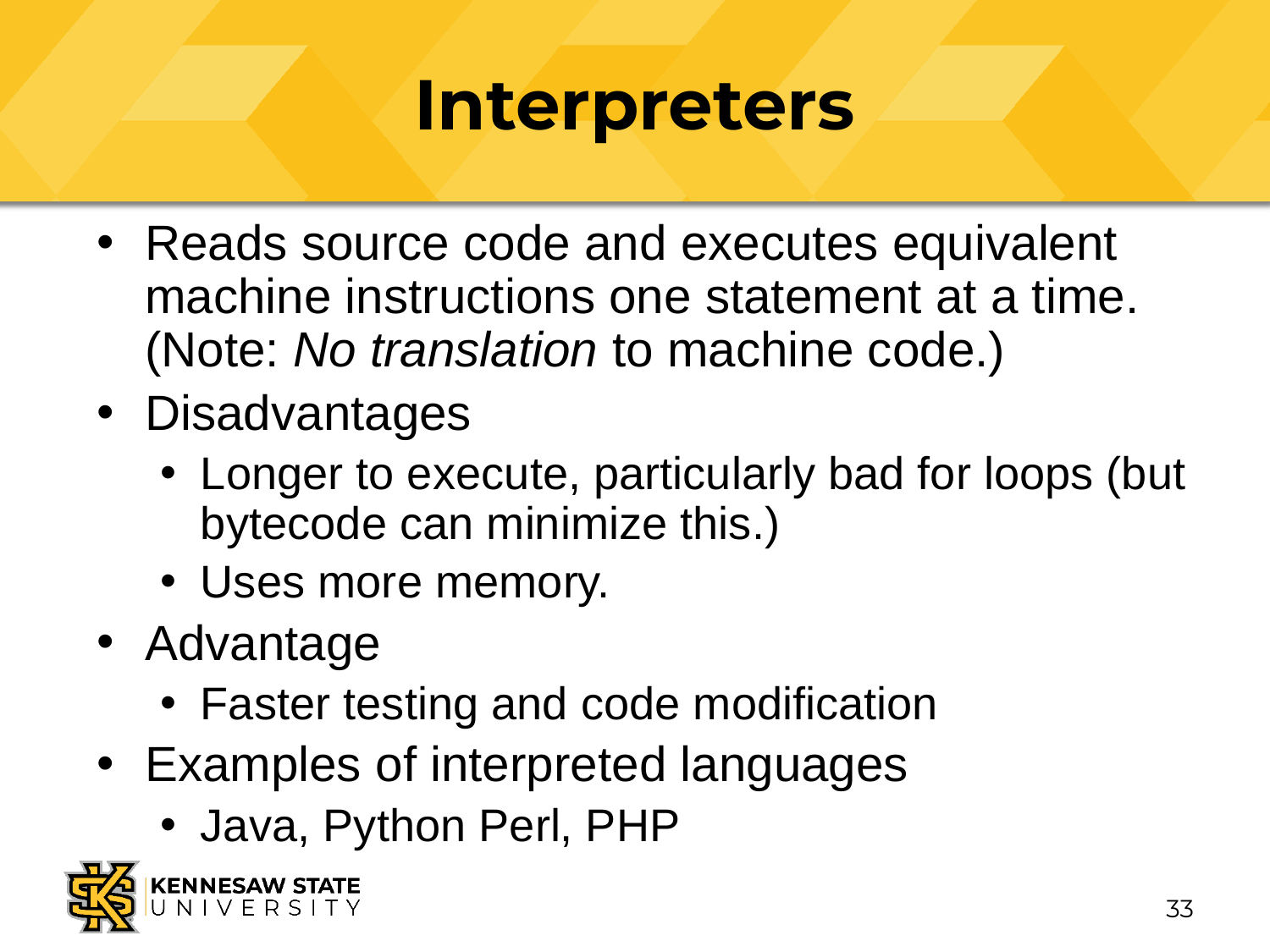

# Interpreters
Reads source code and executes equivalent machine instructions one statement at a time.  (Note: No translation to machine code.)
Disadvantages
Longer to execute, particularly bad for loops (but bytecode can minimize this.)
Uses more memory.
Advantage
Faster testing and code modification
Examples of interpreted languages
Java, Python Perl, PHP
33